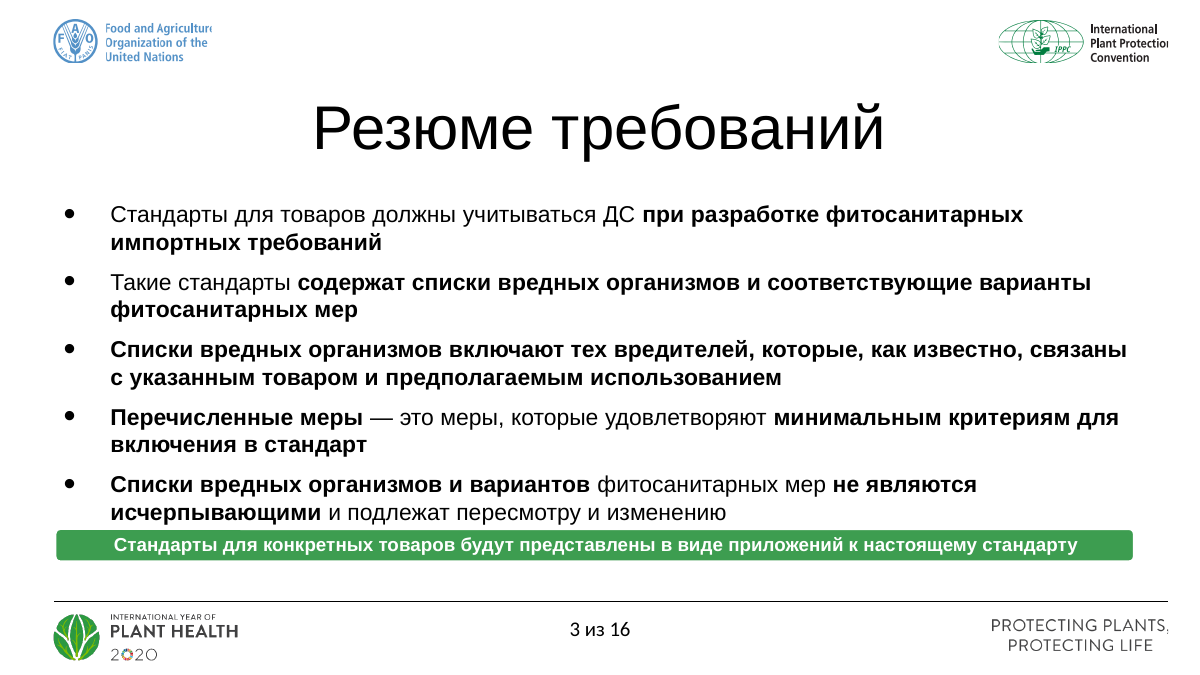

# Резюме требований
Стандарты для товаров должны учитываться ДС при разработке фитосанитарных импортных требований
Такие стандарты содержат списки вредных организмов и соответствующие варианты фитосанитарных мер
Списки вредных организмов включают тех вредителей, которые, как известно, связаны с указанным товаром и предполагаемым использованием
Перечисленные меры — это меры, которые удовлетворяют минимальным критериям для включения в стандарт
Списки вредных организмов и вариантов фитосанитарных мер не являются исчерпывающими и подлежат пересмотру и изменению
Стандарты для конкретных товаров будут представлены в виде приложений к настоящему стандарту
3 из 16